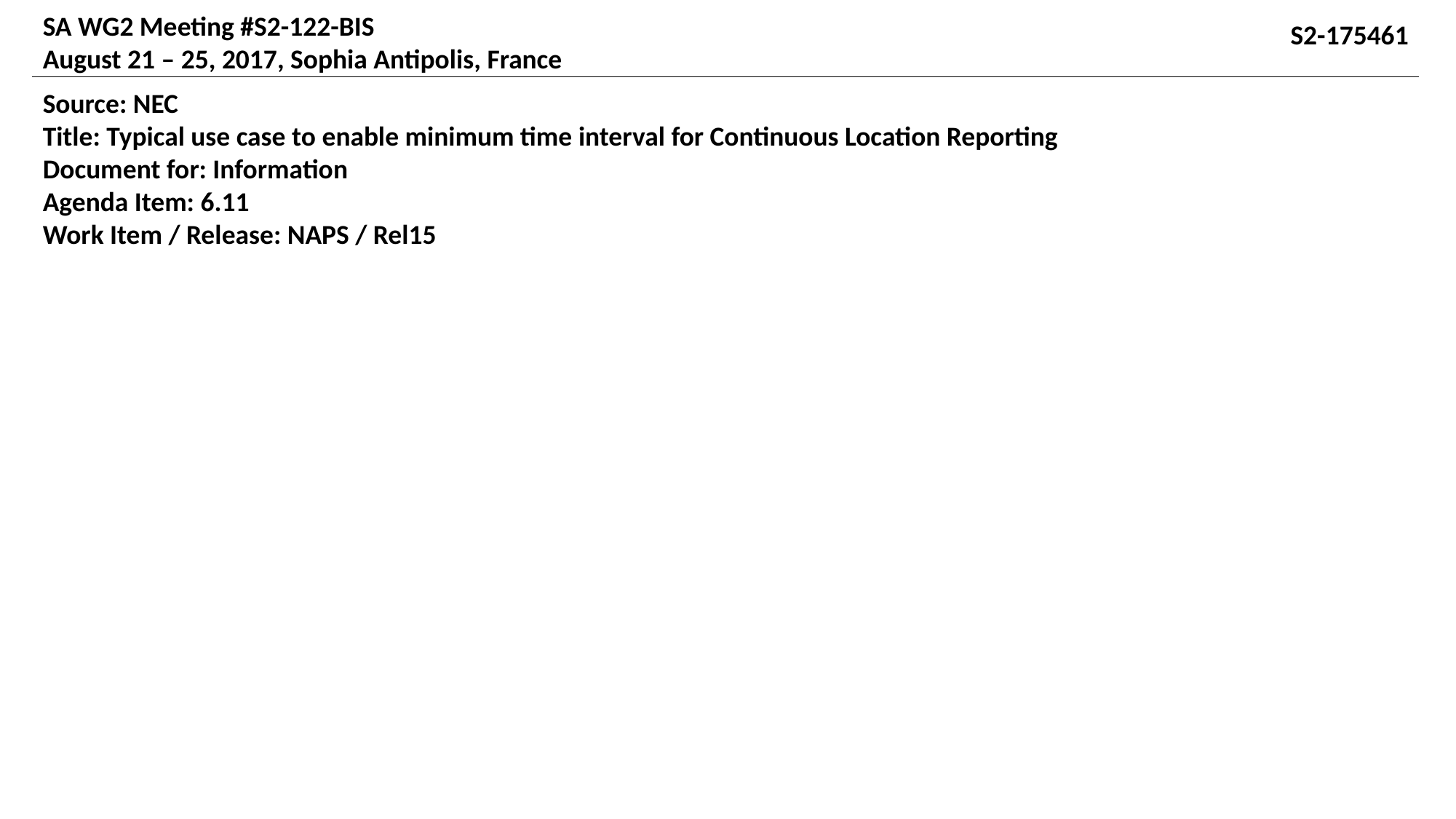

SA WG2 Meeting #S2-122-BIS
August 21 – 25, 2017, Sophia Antipolis, France
S2-175461
Source: NEC
Title: Typical use case to enable minimum time interval for Continuous Location Reporting
Document for: Information
Agenda Item: 6.11
Work Item / Release: NAPS / Rel15